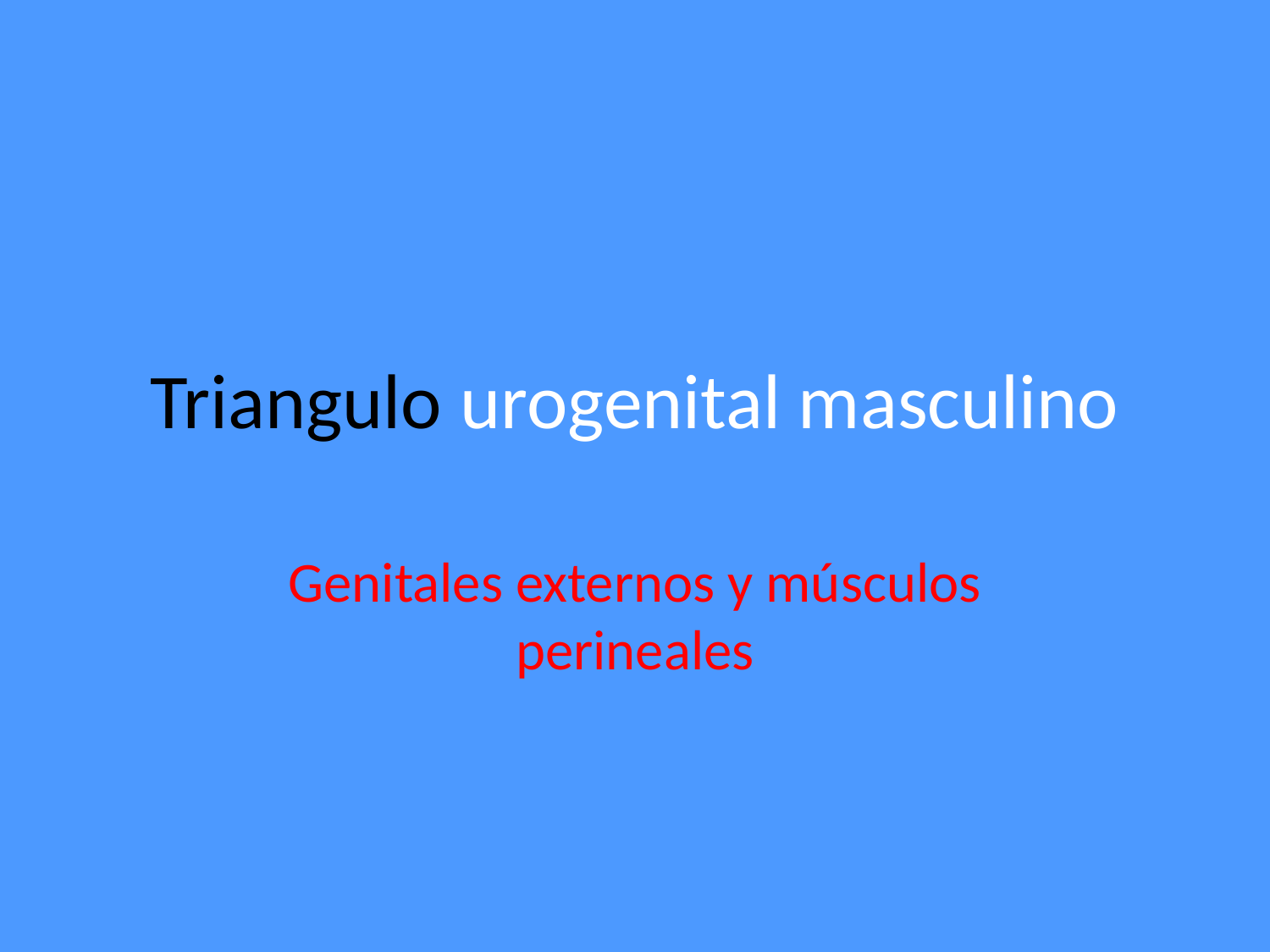

# Triangulo urogenital masculino
Genitales externos y músculos perineales